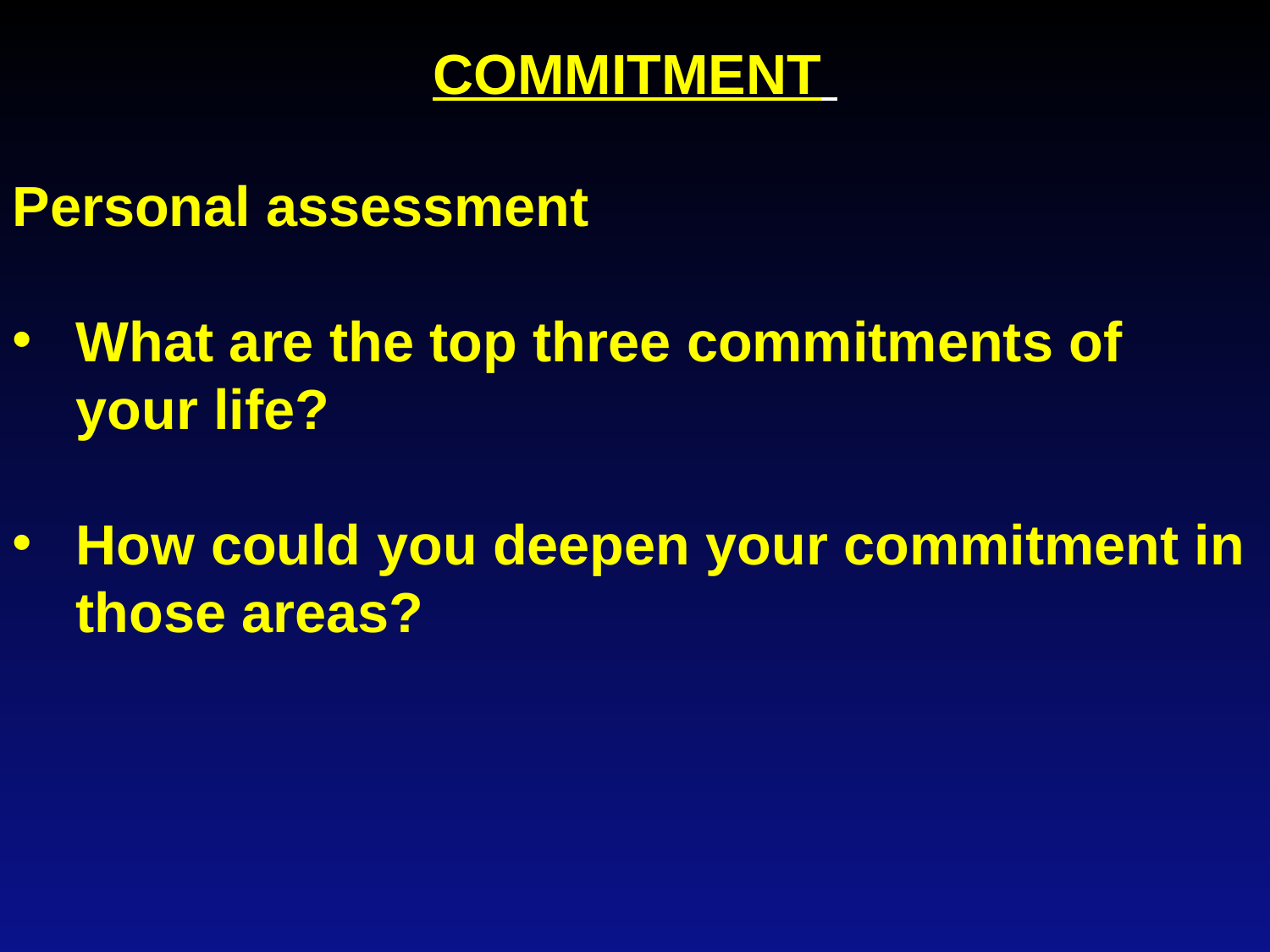

COMMITMENT

Personal assessment

What are the top three commitments of your life?

How could you deepen your commitment in those areas?